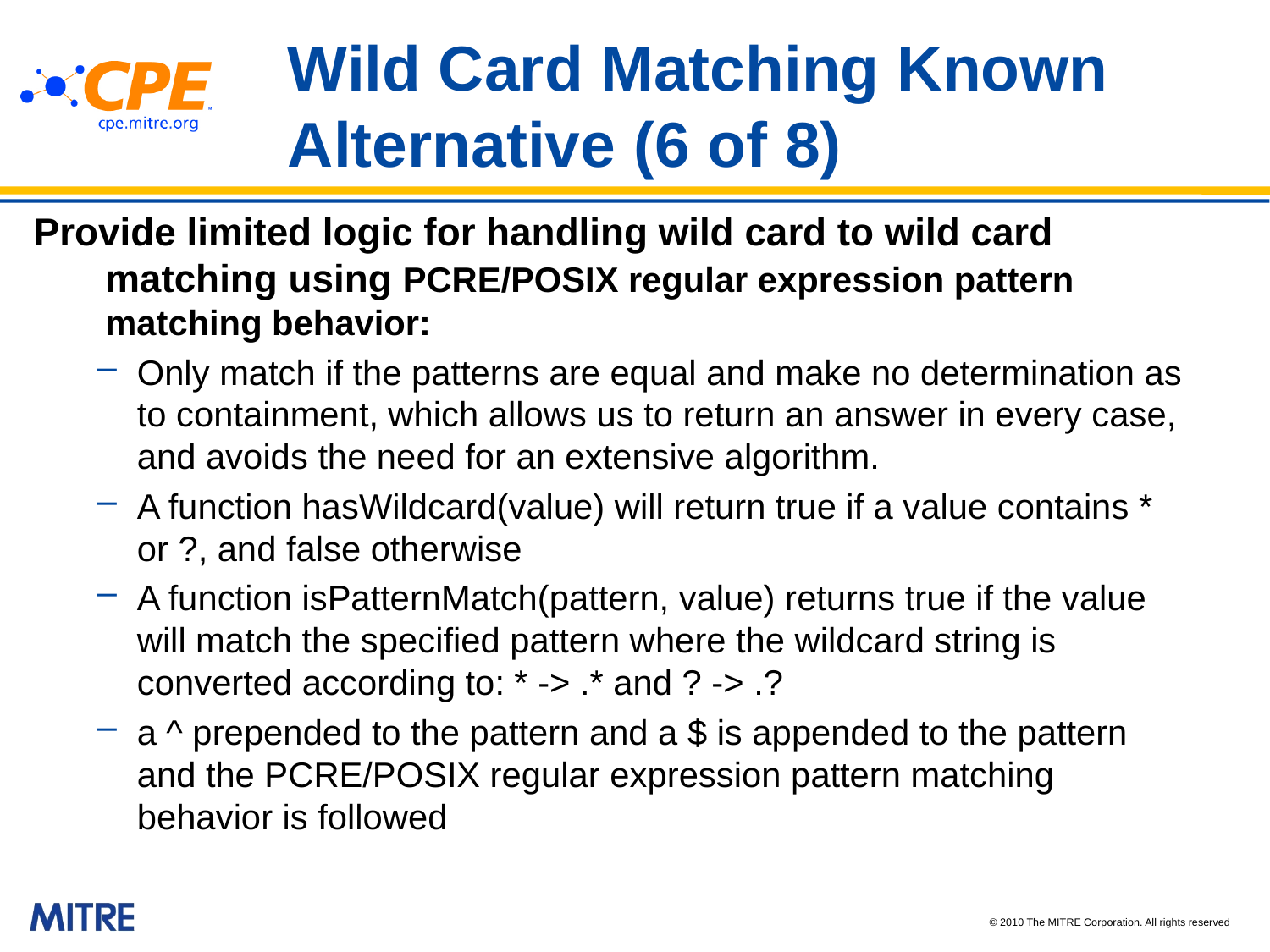

# Wild Card Matching Known Alternative (6 of 8)
Provide limited logic for handling wild card to wild card matching using PCRE/POSIX regular expression pattern matching behavior:
Only match if the patterns are equal and make no determination as to containment, which allows us to return an answer in every case, and avoids the need for an extensive algorithm.
A function hasWildcard(value) will return true if a value contains * or ?, and false otherwise
A function isPatternMatch(pattern, value) returns true if the value will match the specified pattern where the wildcard string is converted according to: * -> .* and ? -> .?
a ^ prepended to the pattern and a $ is appended to the pattern and the PCRE/POSIX regular expression pattern matching behavior is followed